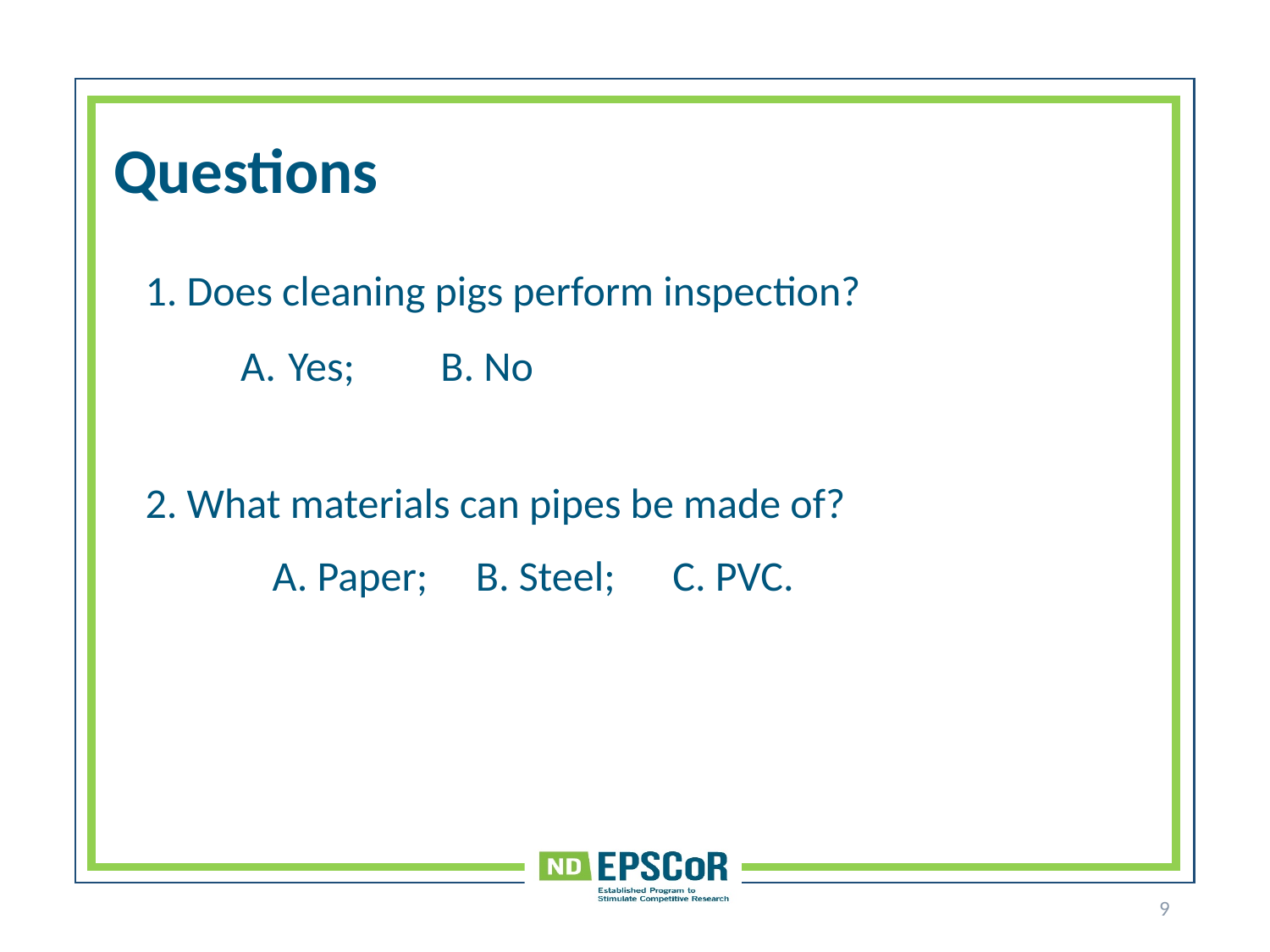

# Questions
1. Does cleaning pigs perform inspection?
Yes;         B. No

2. What materials can pipes be made of?
	A. Paper;     B. Steel;      C. PVC.

9